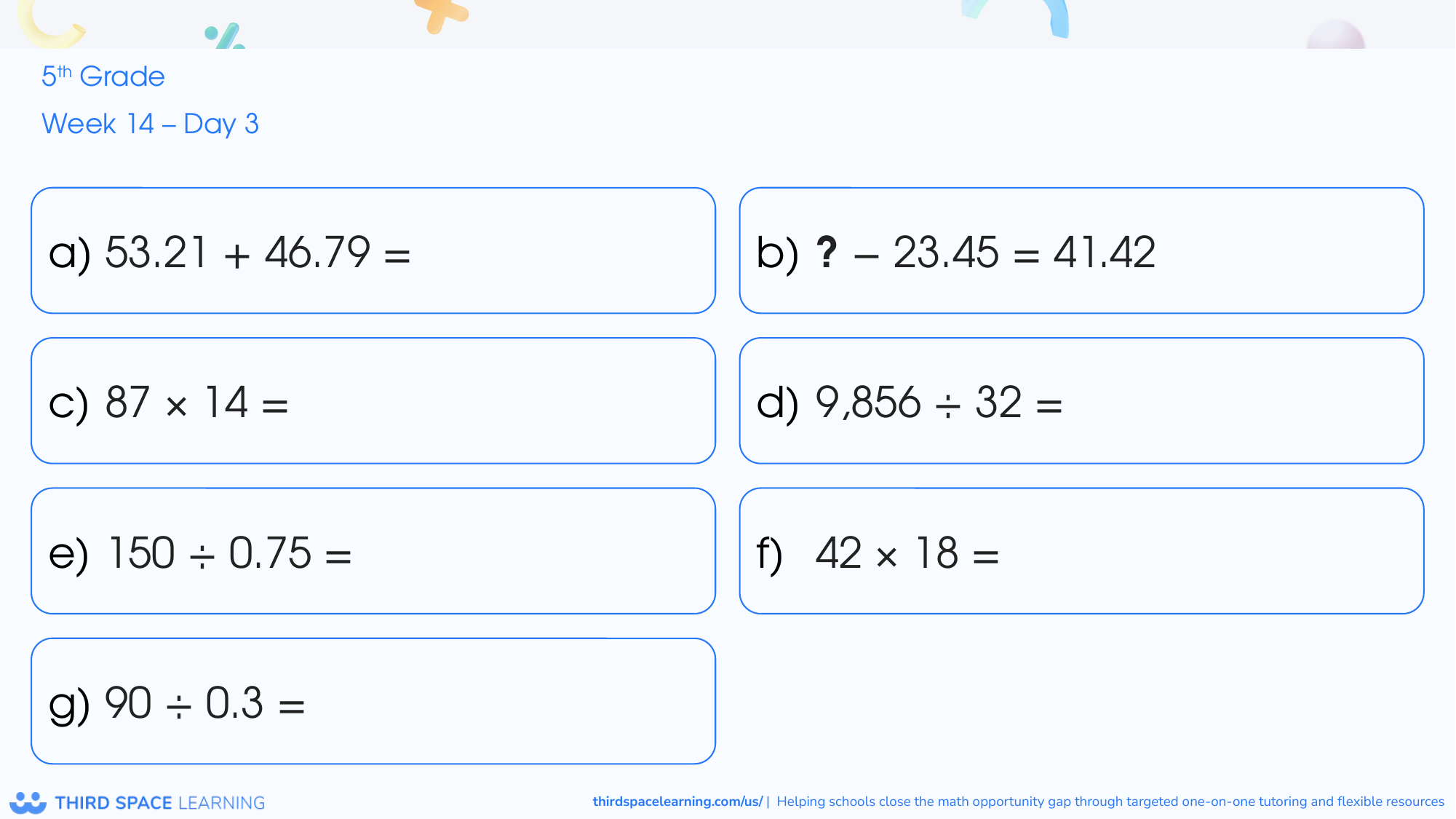

5th Grade
Week 14 – Day 3
53.21 + 46.79 =
? − 23.45 = 41.42
87 × 14 =
9,856 ÷ 32 =
150 ÷ 0.75 =
42 × 18 =
90 ÷ 0.3 =